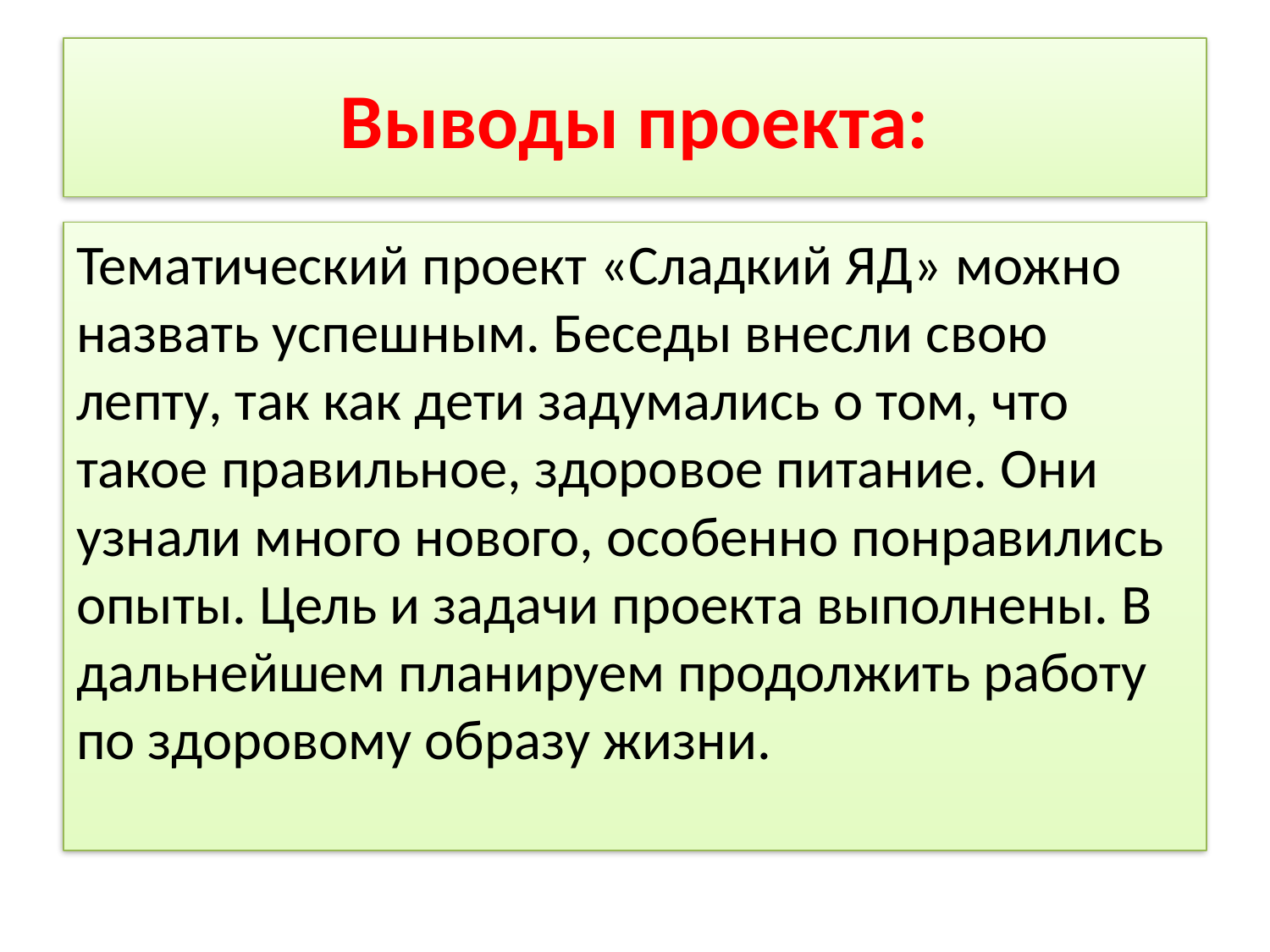

# Выводы проекта:
Тематический проект «Сладкий ЯД» можно назвать успешным. Беседы внесли свою лепту, так как дети задумались о том, что такое правильное, здоровое питание. Они узнали много нового, особенно понравились опыты. Цель и задачи проекта выполнены. В дальнейшем планируем продолжить работу по здоровому образу жизни.